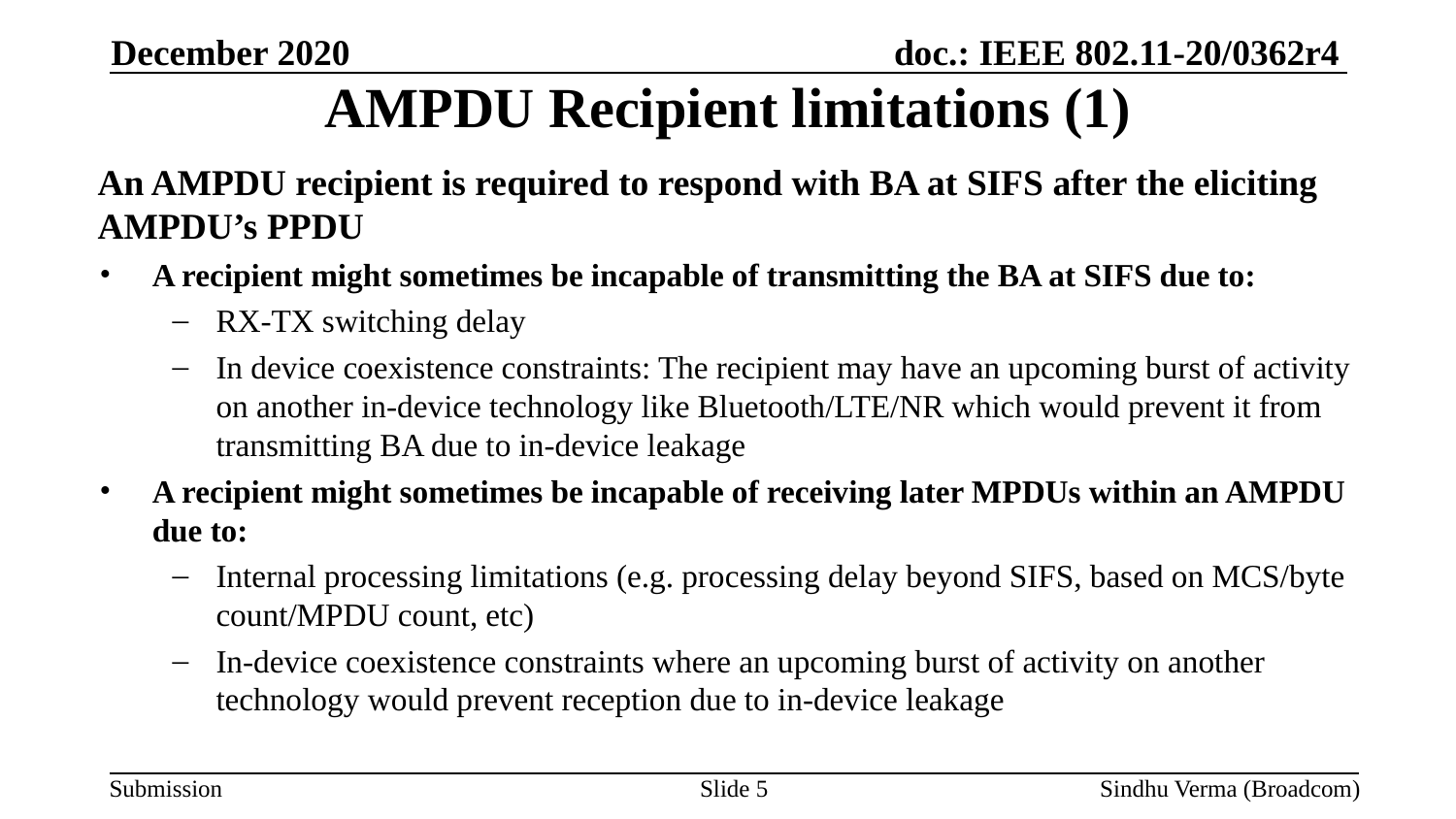

December 2020
# AMPDU Recipient limitations (1)
An AMPDU recipient is required to respond with BA at SIFS after the eliciting AMPDU’s PPDU
A recipient might sometimes be incapable of transmitting the BA at SIFS due to:
RX-TX switching delay
In device coexistence constraints: The recipient may have an upcoming burst of activity on another in-device technology like Bluetooth/LTE/NR which would prevent it from transmitting BA due to in-device leakage
A recipient might sometimes be incapable of receiving later MPDUs within an AMPDU due to:
Internal processing limitations (e.g. processing delay beyond SIFS, based on MCS/byte count/MPDU count, etc)
In-device coexistence constraints where an upcoming burst of activity on another technology would prevent reception due to in-device leakage
Slide 5
Sindhu Verma (Broadcom)